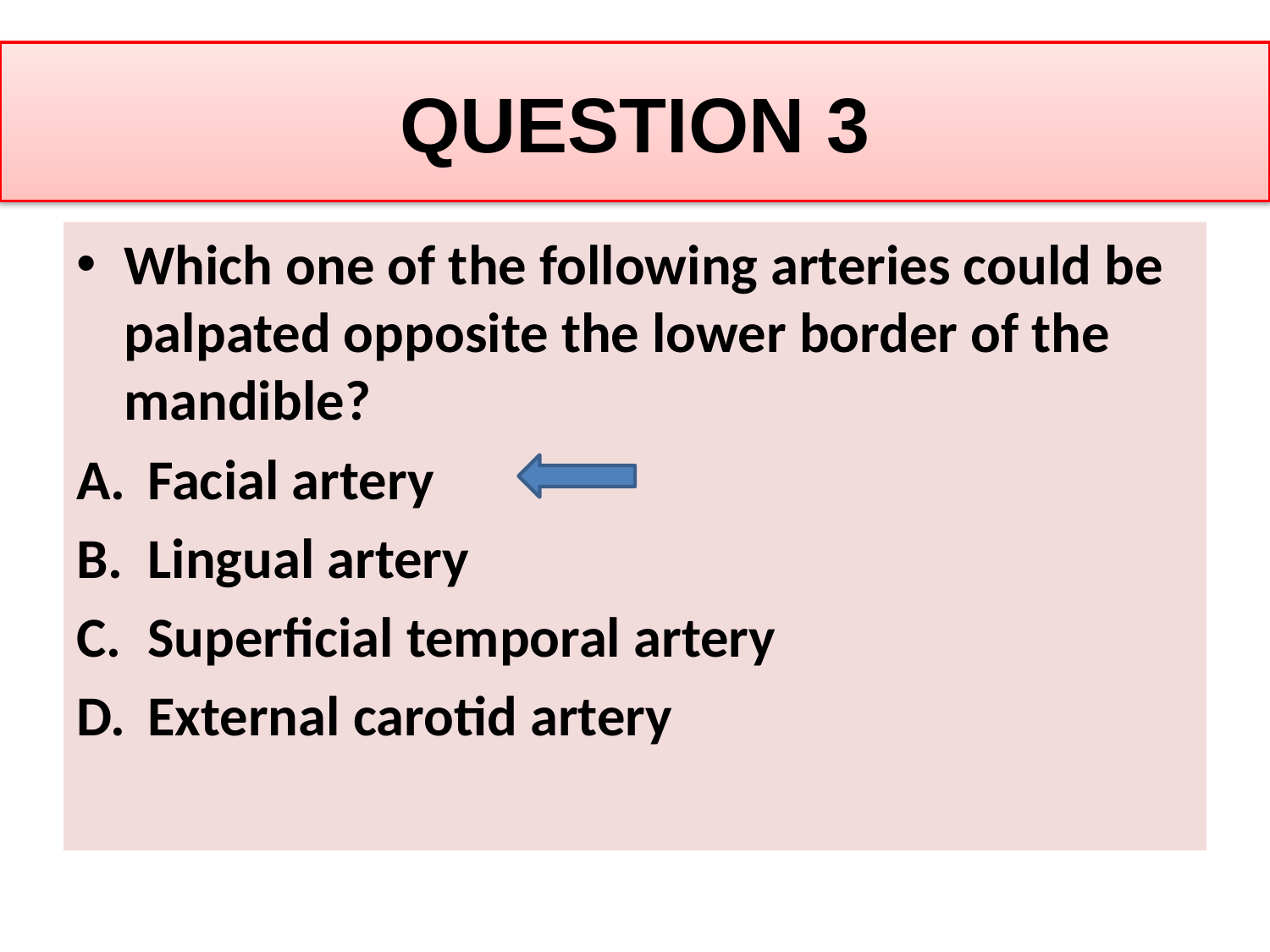

# QUESTION 3
Which one of the following arteries could be palpated opposite the lower border of the mandible?
Facial artery
Lingual artery
Superficial temporal artery
External carotid artery